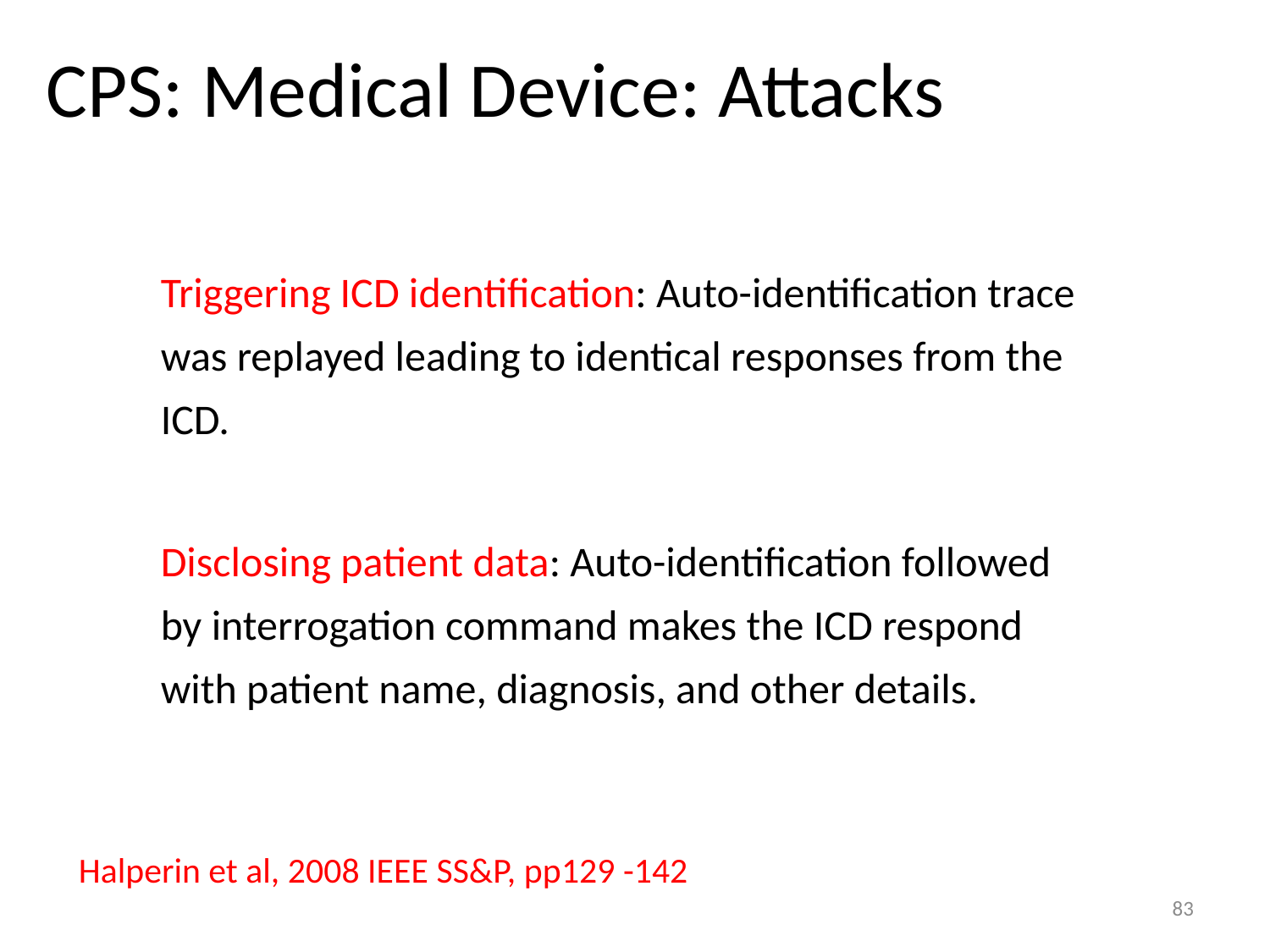

# CPS: Medical Device: Attacks
Triggering ICD identification: Auto-identification trace was replayed leading to identical responses from the ICD.
Disclosing patient data: Auto-identification followed by interrogation command makes the ICD respond with patient name, diagnosis, and other details.
Halperin et al, 2008 IEEE SS&P, pp129 -142
83